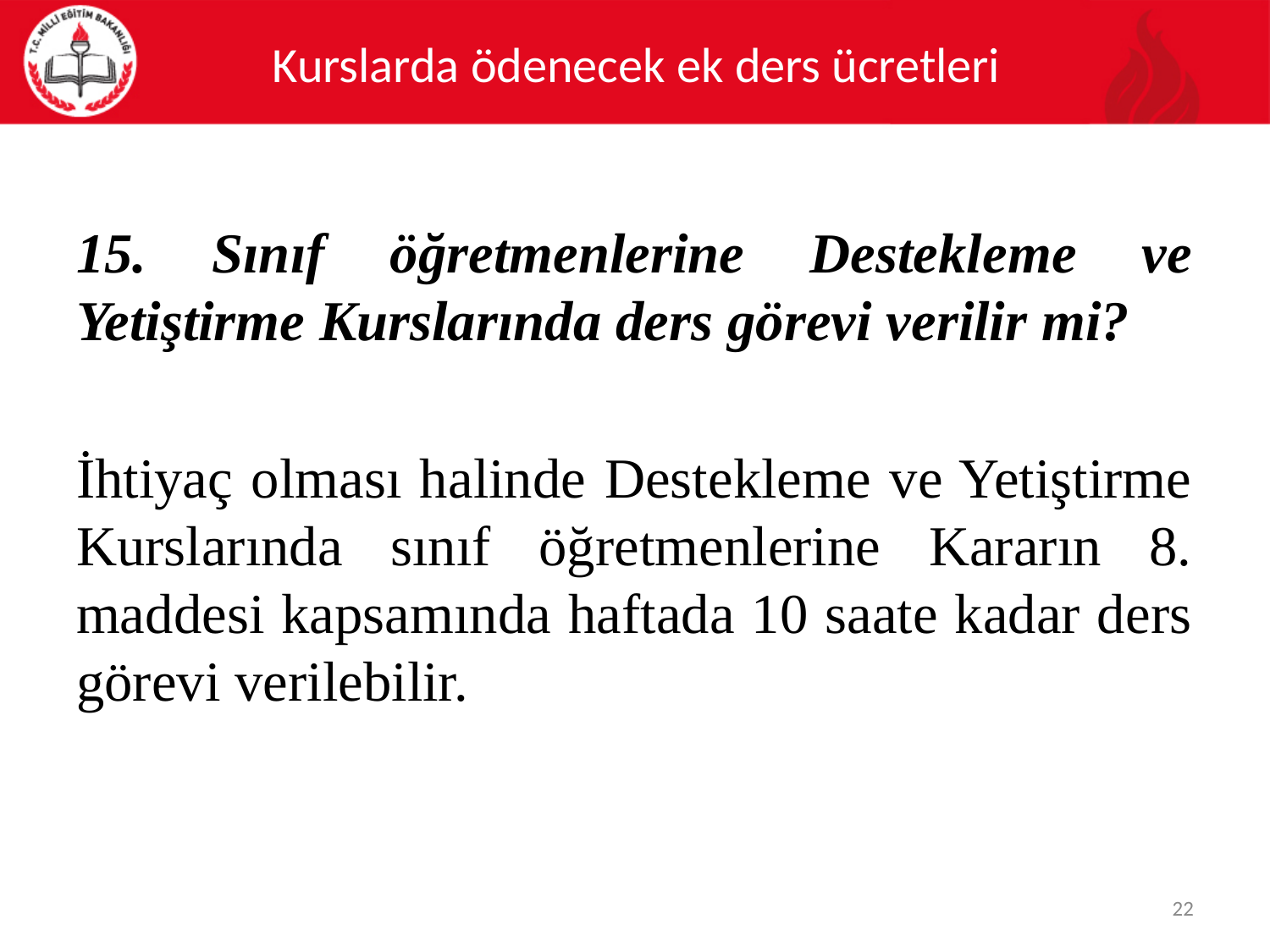

# Kurslarda ödenecek ek ders ücretleri

15. Sınıf öğretmenlerine Destekleme ve Yetiştirme Kurslarında ders görevi verilir mi?

İhtiyaç olması halinde Destekleme ve Yetiştirme Kurslarında sınıf öğretmenlerine Kararın 8. maddesi kapsamında haftada 10 saate kadar ders görevi verilebilir.
22